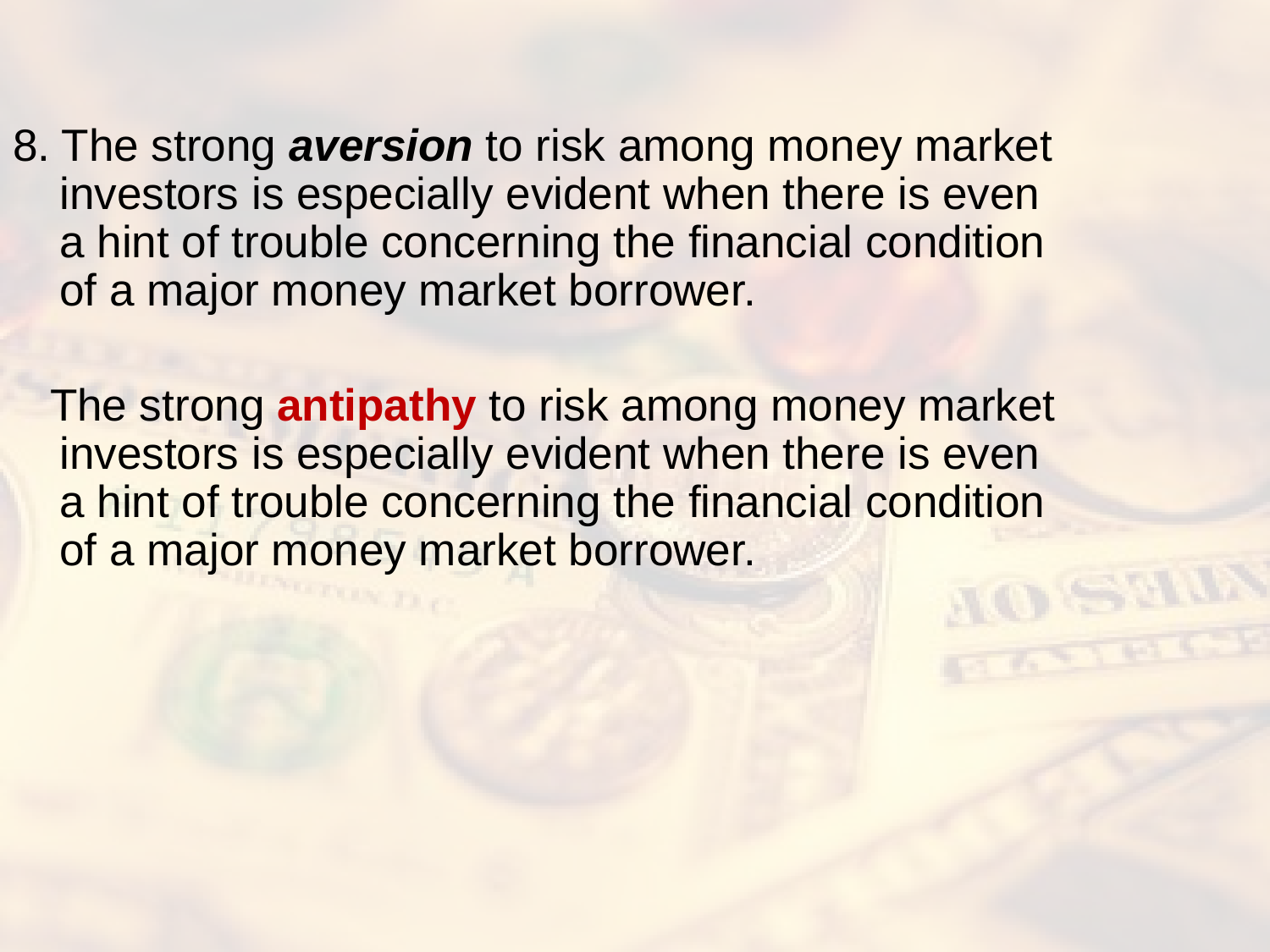

#
8. The strong aversion to risk among money market investors is especially evident when there is even a hint of trouble concerning the financial condition of a major money market borrower.

   The strong antipathy to risk among money market investors is especially evident when there is even a hint of trouble concerning the financial condition of a major money market borrower.